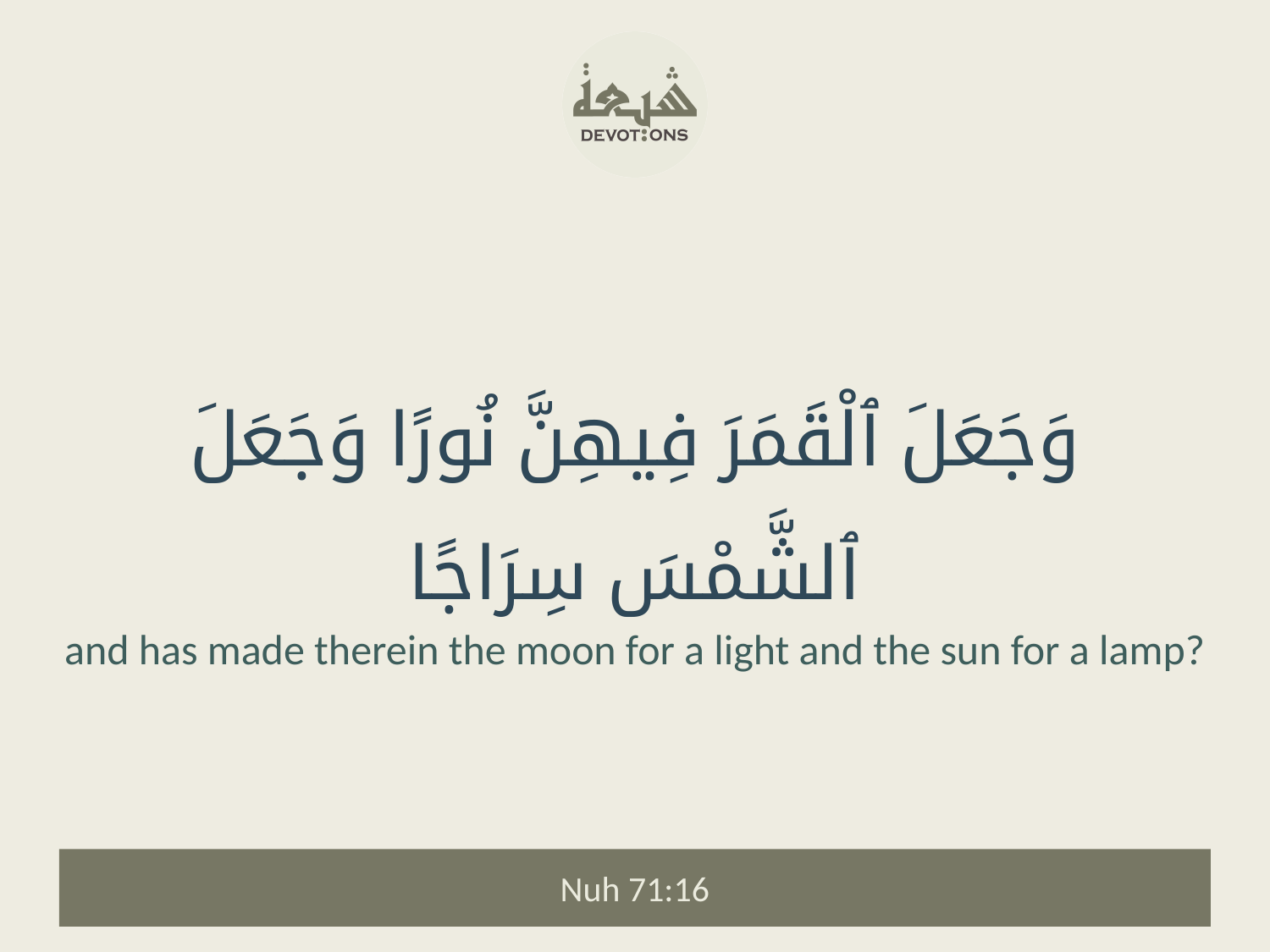

وَجَعَلَ ٱلْقَمَرَ فِيهِنَّ نُورًا وَجَعَلَ ٱلشَّمْسَ سِرَاجًا
and has made therein the moon for a light and the sun for a lamp?
Nuh 71:16